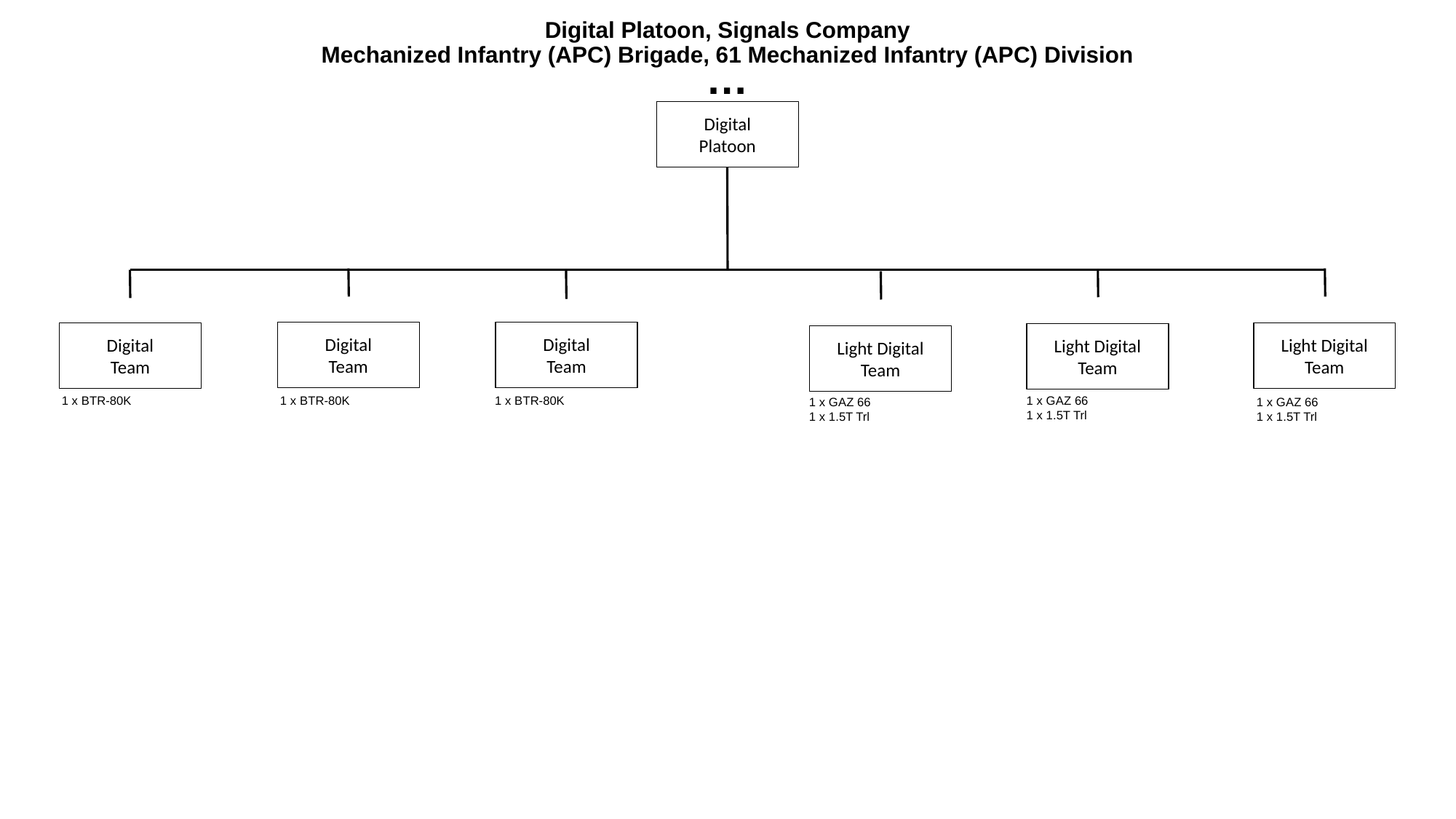

# Digital Platoon, Signals Company Mechanized Infantry (APC) Brigade, 61 Mechanized Infantry (APC) Division
…
Digital
Platoon
Digital
Team
Digital
Team
Digital
Team
Light Digital
Team
Light Digital
Team
Light Digital
Team
1 x BTR-80K
1 x BTR-80K
1 x BTR-80K
1 x GAZ 66
1 x 1.5T Trl
1 x GAZ 66
1 x 1.5T Trl
1 x GAZ 66
1 x 1.5T Trl